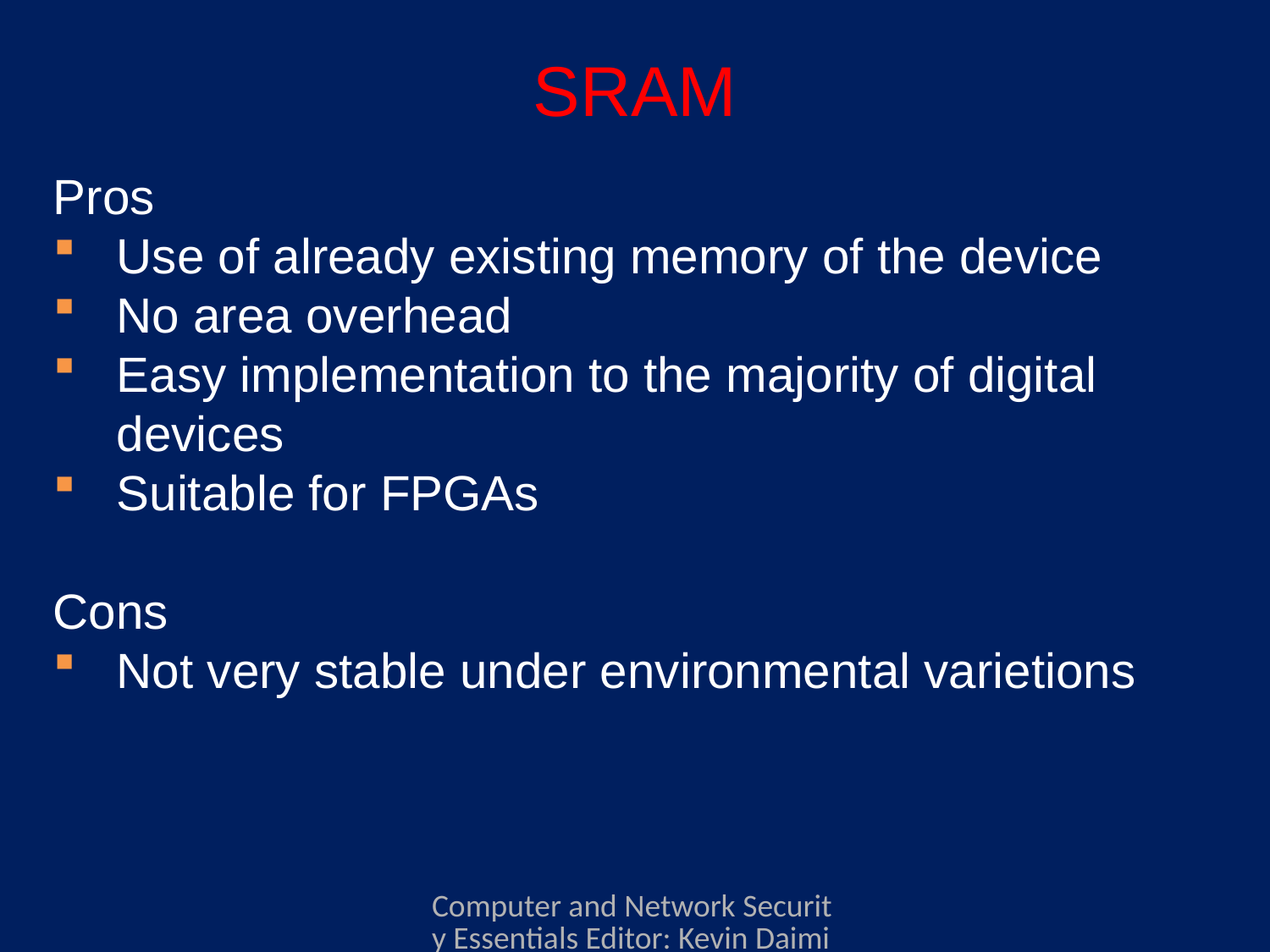

# SRAM
Pros
Use of already existing memory of the device
No area overhead
Easy implementation to the majority of digital devices
Suitable for FPGAs

Cons
Not very stable under environmental varietions

Computer and Network Security Essentials Editor: Kevin Daimi Associate Editors: Guillermo Francia, Levent Ertaul, Luis H. Encinas, Eman El-Sheikh Published by Springer